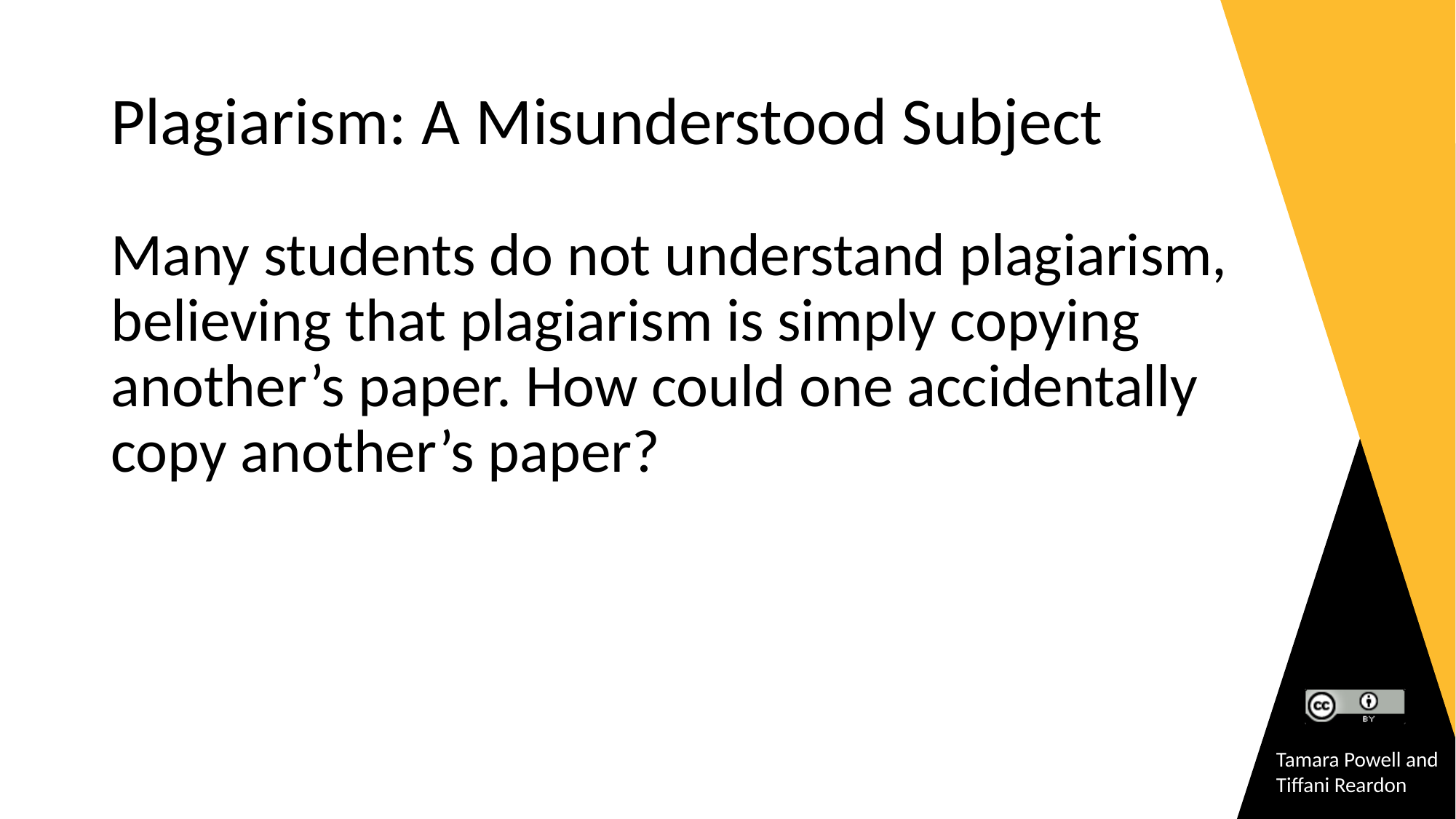

# Plagiarism: A Misunderstood Subject
Many students do not understand plagiarism, believing that plagiarism is simply copying another’s paper. How could one accidentally copy another’s paper?